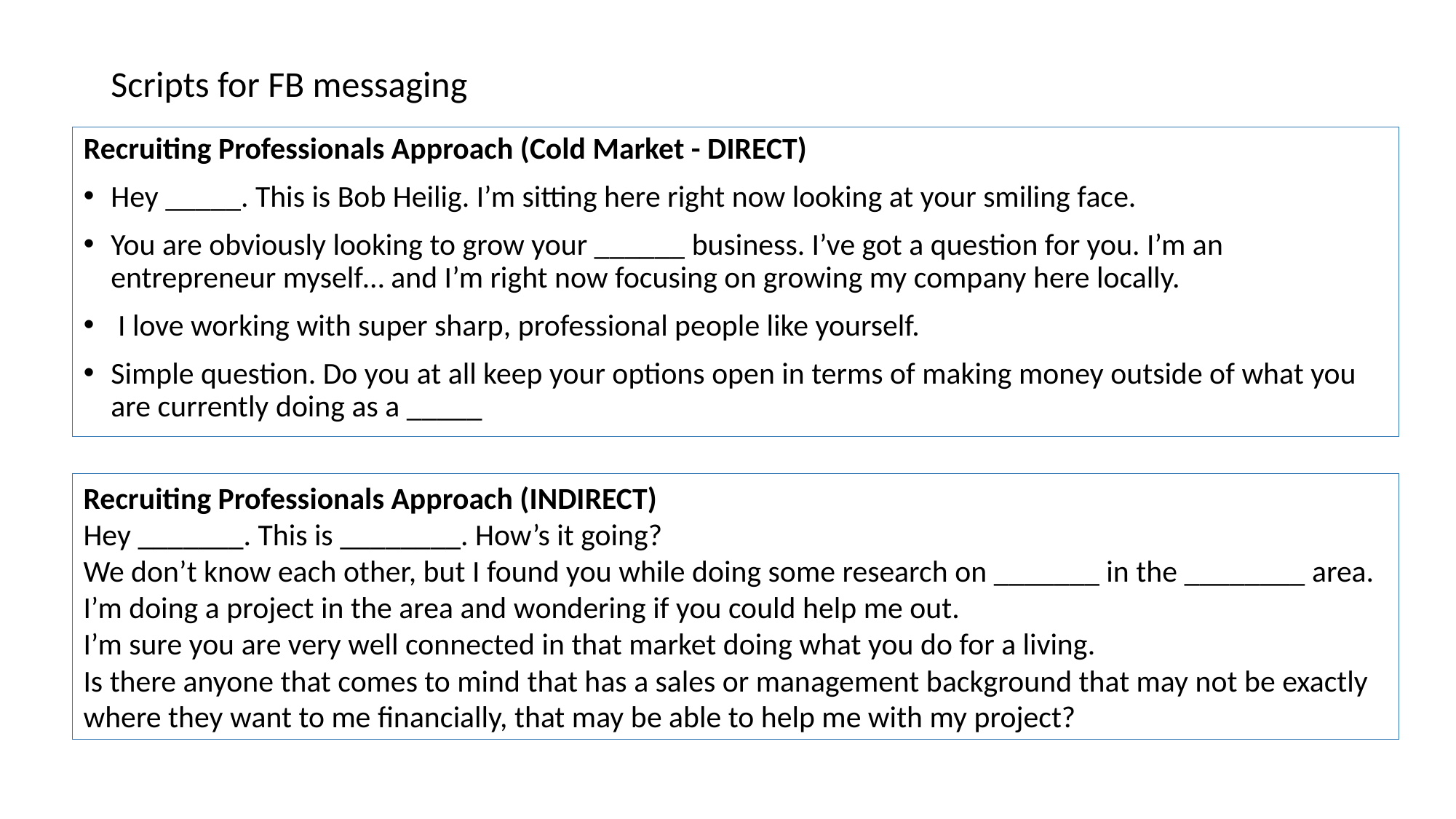

# Scripts for FB messaging
Recruiting Professionals Approach (Cold Market - DIRECT)
Hey _____. This is Bob Heilig. I’m sitting here right now looking at your smiling face.
You are obviously looking to grow your ______ business. I’ve got a question for you. I’m an entrepreneur myself… and I’m right now focusing on growing my company here locally.
 I love working with super sharp, professional people like yourself.
Simple question. Do you at all keep your options open in terms of making money outside of what you are currently doing as a _____
Recruiting Professionals Approach (INDIRECT)
Hey _______. This is ________. How’s it going?
We don’t know each other, but I found you while doing some research on _______ in the ________ area. I’m doing a project in the area and wondering if you could help me out.
I’m sure you are very well connected in that market doing what you do for a living.
Is there anyone that comes to mind that has a sales or management background that may not be exactly where they want to me financially, that may be able to help me with my project?